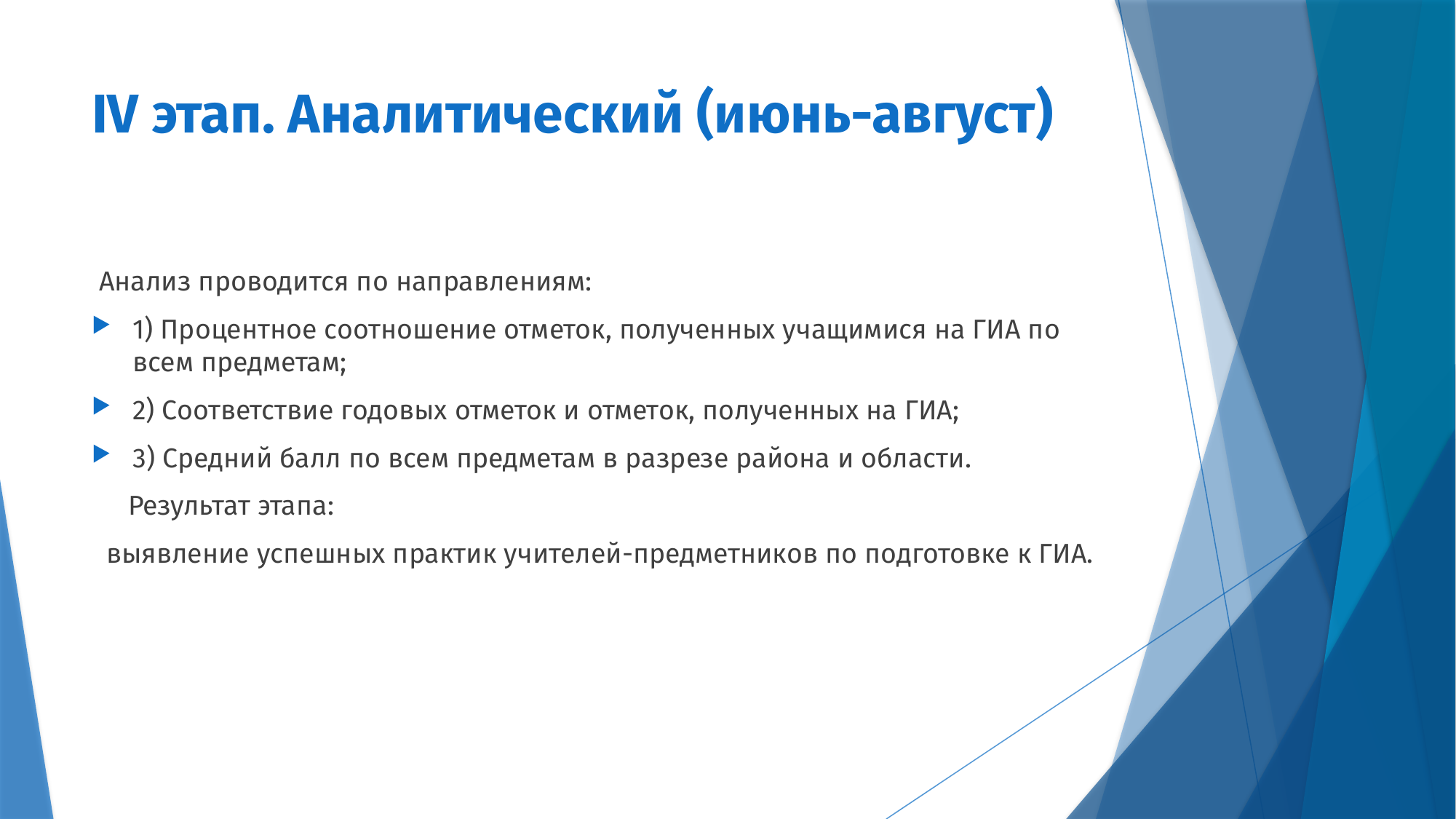

# IV этап. Аналитический (июнь-август)
 Анализ проводится по направлениям:
1) Процентное соотношение отметок, полученных учащимися на ГИА по всем предметам;
2) Соответствие годовых отметок и отметок, полученных на ГИА;
3) Средний балл по всем предметам в разрезе района и области.
     Результат этапа:
  выявление успешных практик учителей-предметников по подготовке к ГИА.